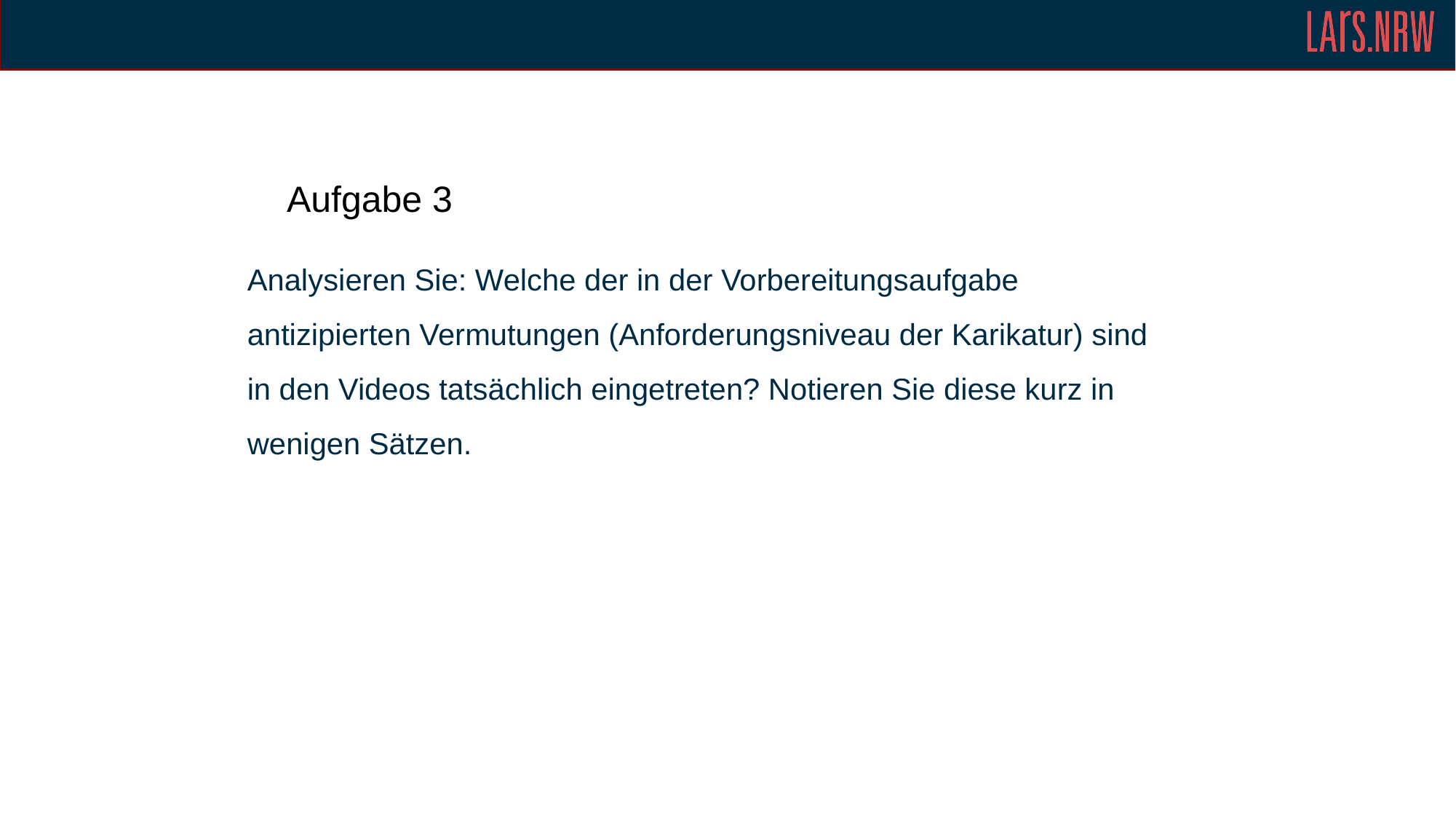

# Aufgabe 3
Analysieren Sie: Welche der in der Vorbereitungsaufgabe antizipierten Vermutungen (Anforderungsniveau der Karikatur) sind in den Videos tatsächlich eingetreten? Notieren Sie diese kurz in wenigen Sätzen.